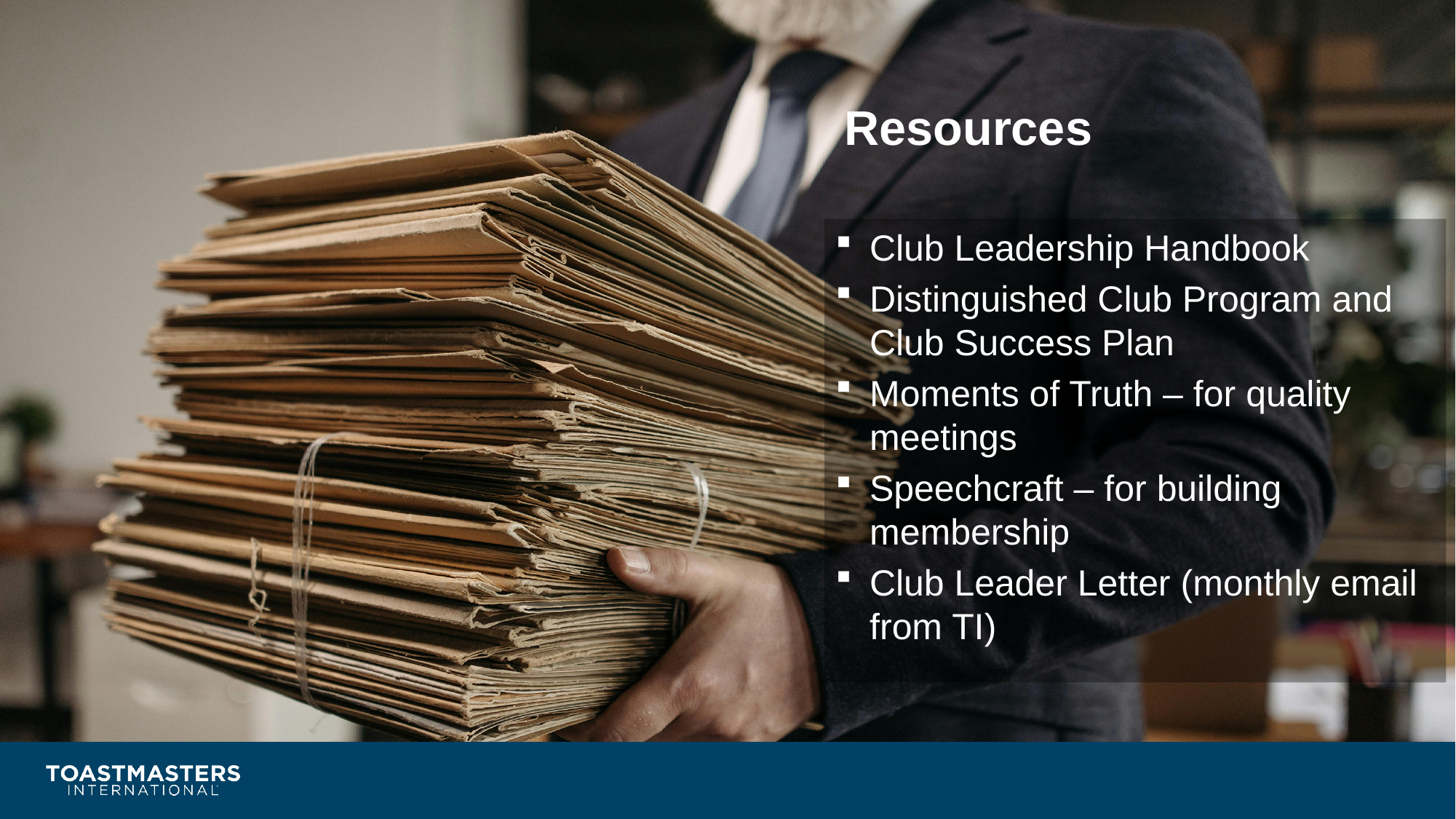

# Resources
Club Leadership Handbook
Distinguished Club Program and Club Success Plan
Moments of Truth – for quality meetings
Speechcraft – for building membership
Club Leader Letter (monthly email from TI)